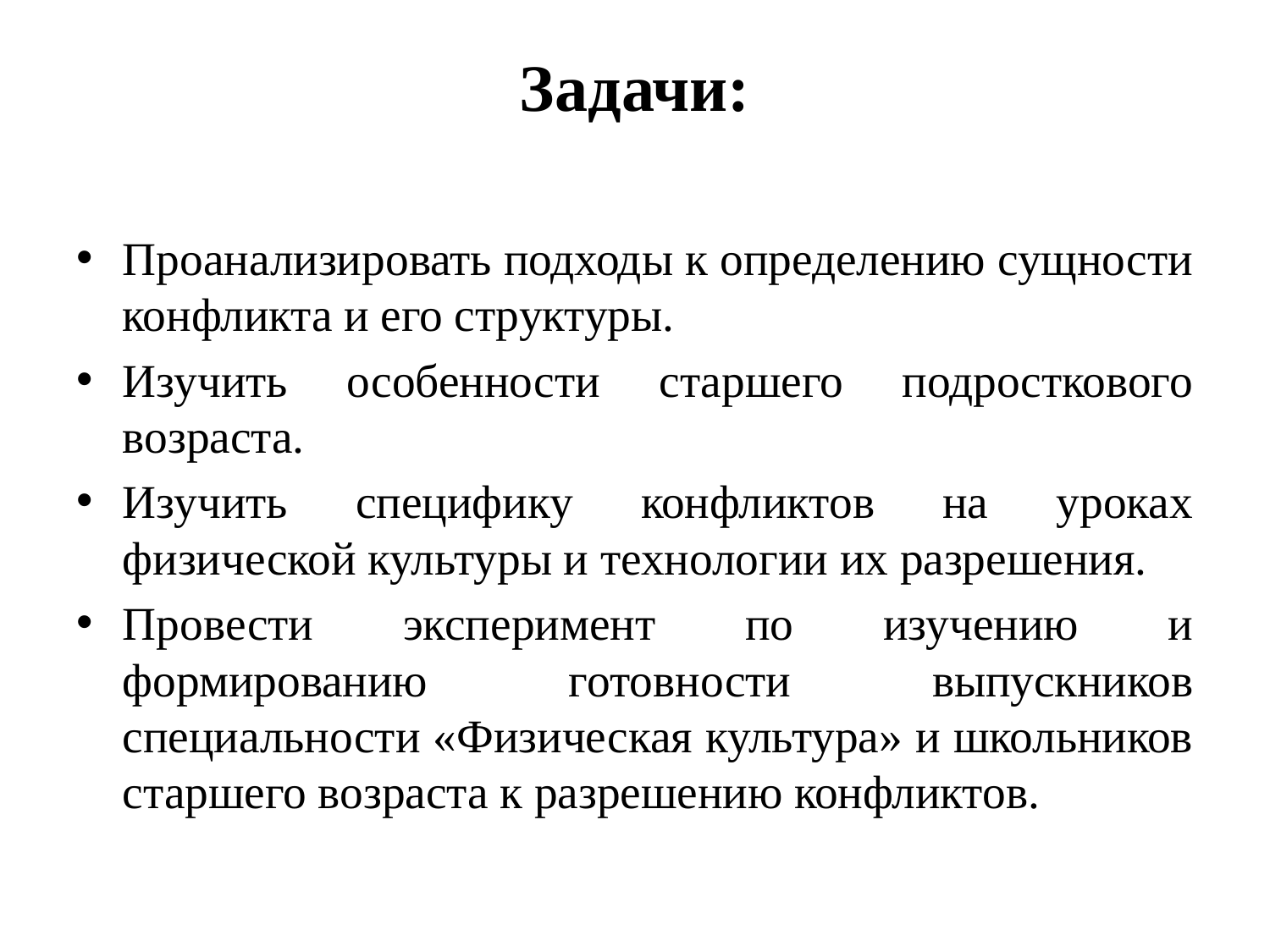

# Задачи:
Проанализировать подходы к определению сущности конфликта и его структуры.
Изучить особенности старшего подросткового возраста.
Изучить специфику конфликтов на уроках физической культуры и технологии их разрешения.
Провести эксперимент по изучению и формированию готовности выпускников специальности «Физическая культура» и школьников старшего возраста к разрешению конфликтов.